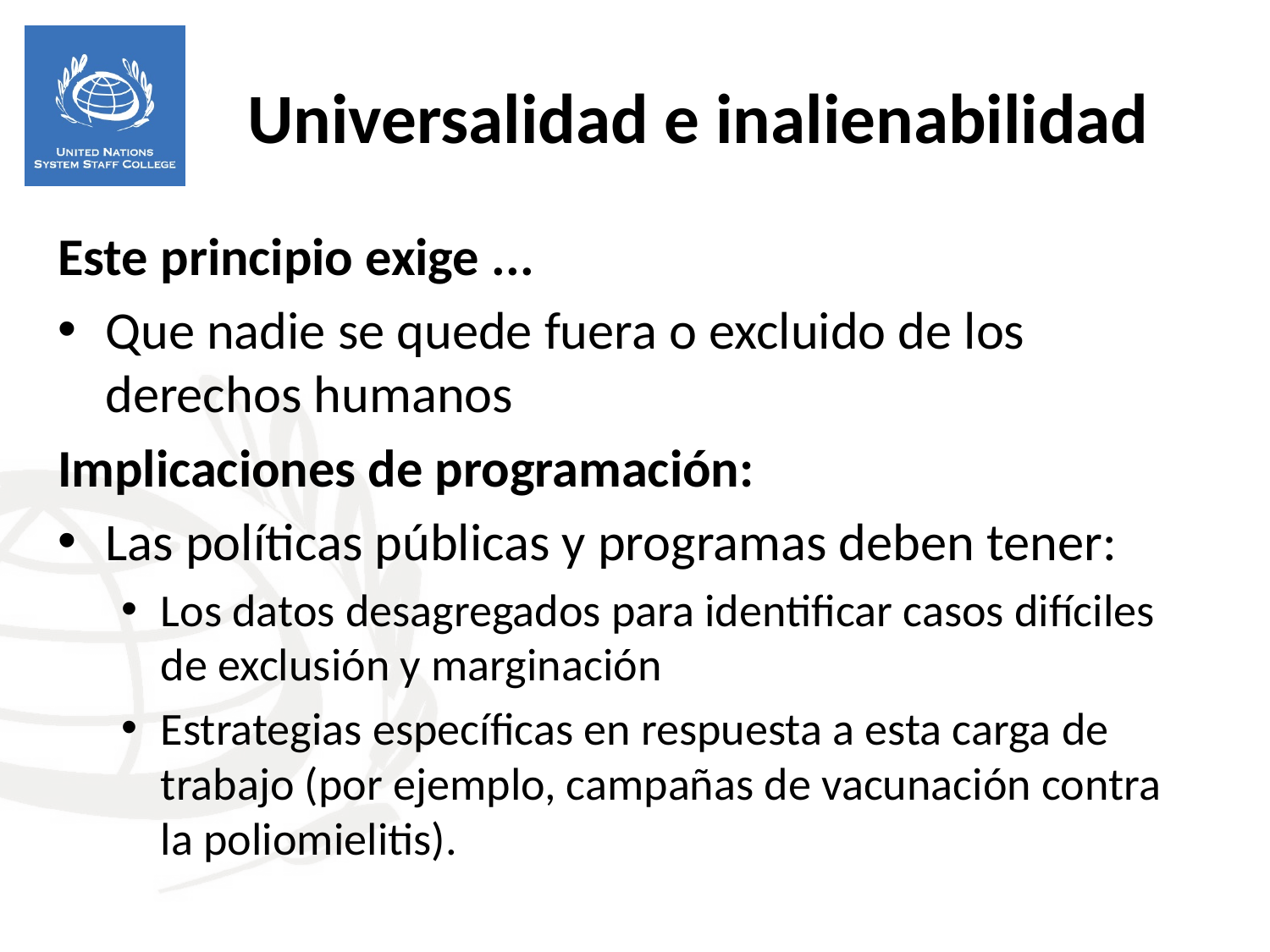

Universalidad e inalienabilidad
Este principio exige ...
Que nadie se quede fuera o excluido de los derechos humanos
Implicaciones de programación:
Las políticas públicas y programas deben tener:
Los datos desagregados para identificar casos difíciles de exclusión y marginación
Estrategias específicas en respuesta a esta carga de trabajo (por ejemplo, campañas de vacunación contra la poliomielitis).